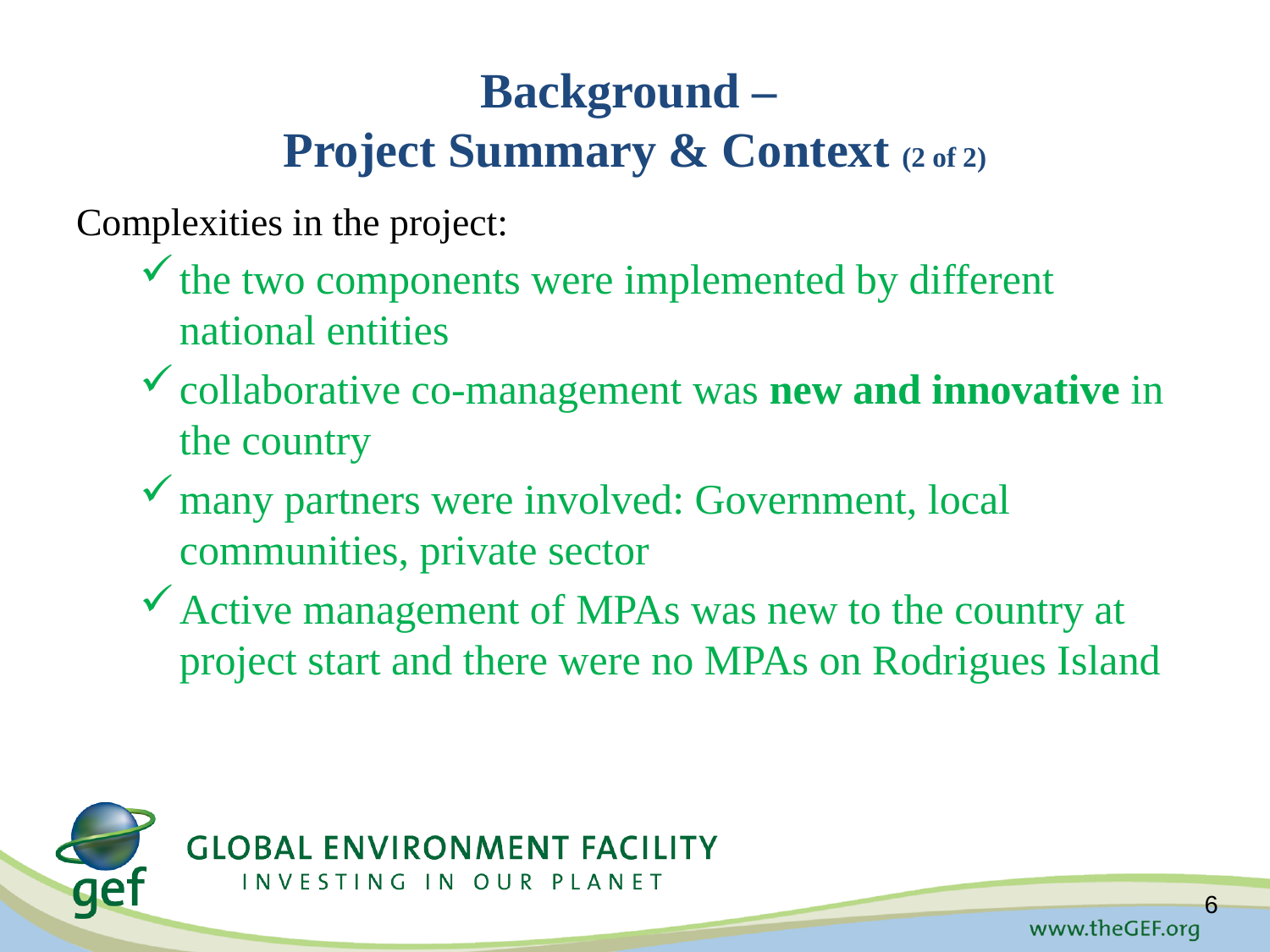

# Background – Project Summary & Context (2 of 2)
Complexities in the project:
the two components were implemented by different national entities
collaborative co-management was new and innovative in the country
many partners were involved: Government, local communities, private sector
Active management of MPAs was new to the country at project start and there were no MPAs on Rodrigues Island

6